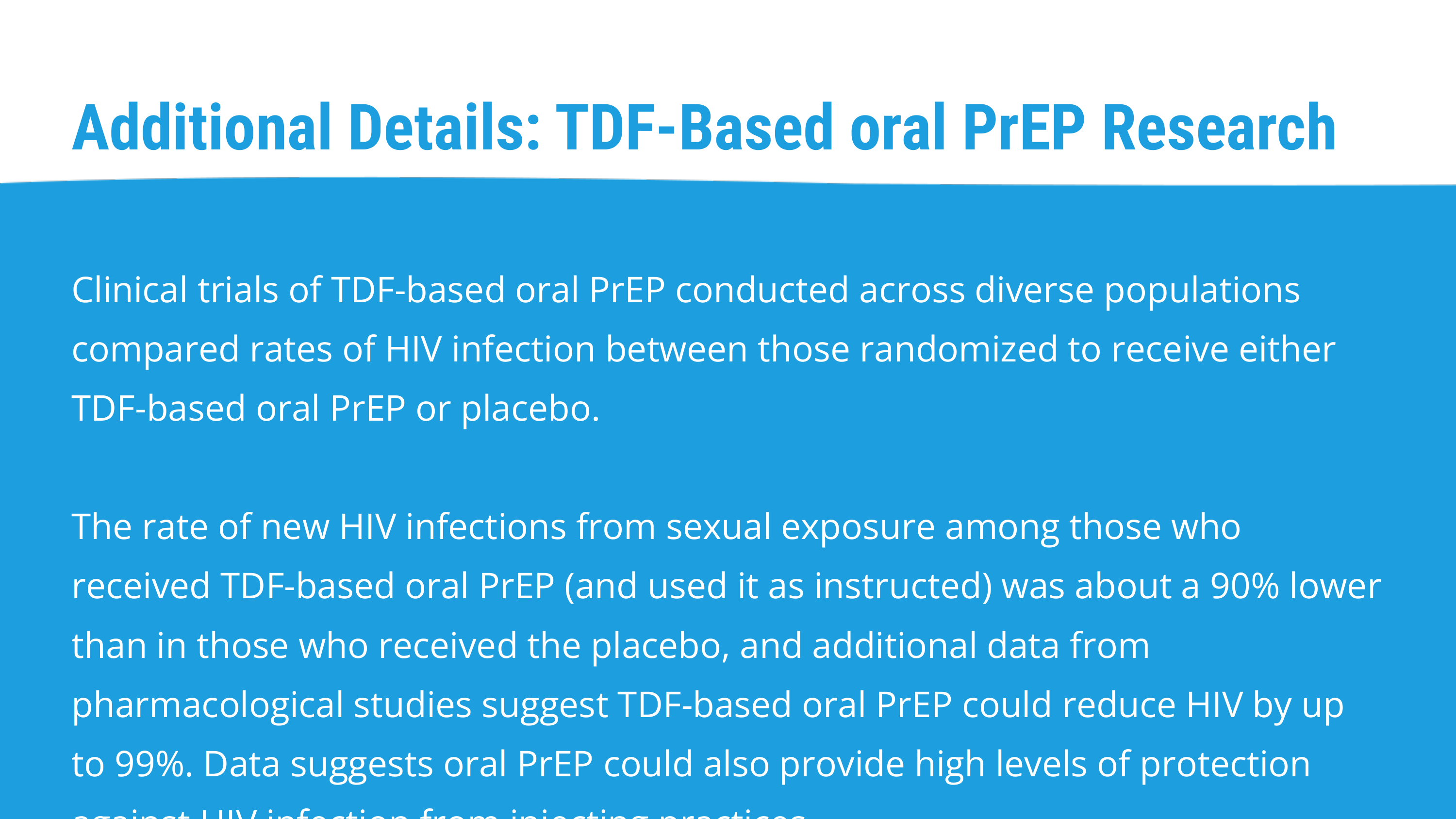

Additional Details: TDF-Based oral PrEP Research

Clinical trials of TDF-based oral PrEP conducted across diverse populations compared rates of HIV infection between those randomized to receive either TDF-based oral PrEP or placebo.

The rate of new HIV infections from sexual exposure among those who received TDF-based oral PrEP (and used it as instructed) was about a 90% lower than in those who received the placebo, and additional data from pharmacological studies suggest TDF-based oral PrEP could reduce HIV by up to 99%. Data suggests oral PrEP could also provide high levels of protection against HIV infection from injecting practices.